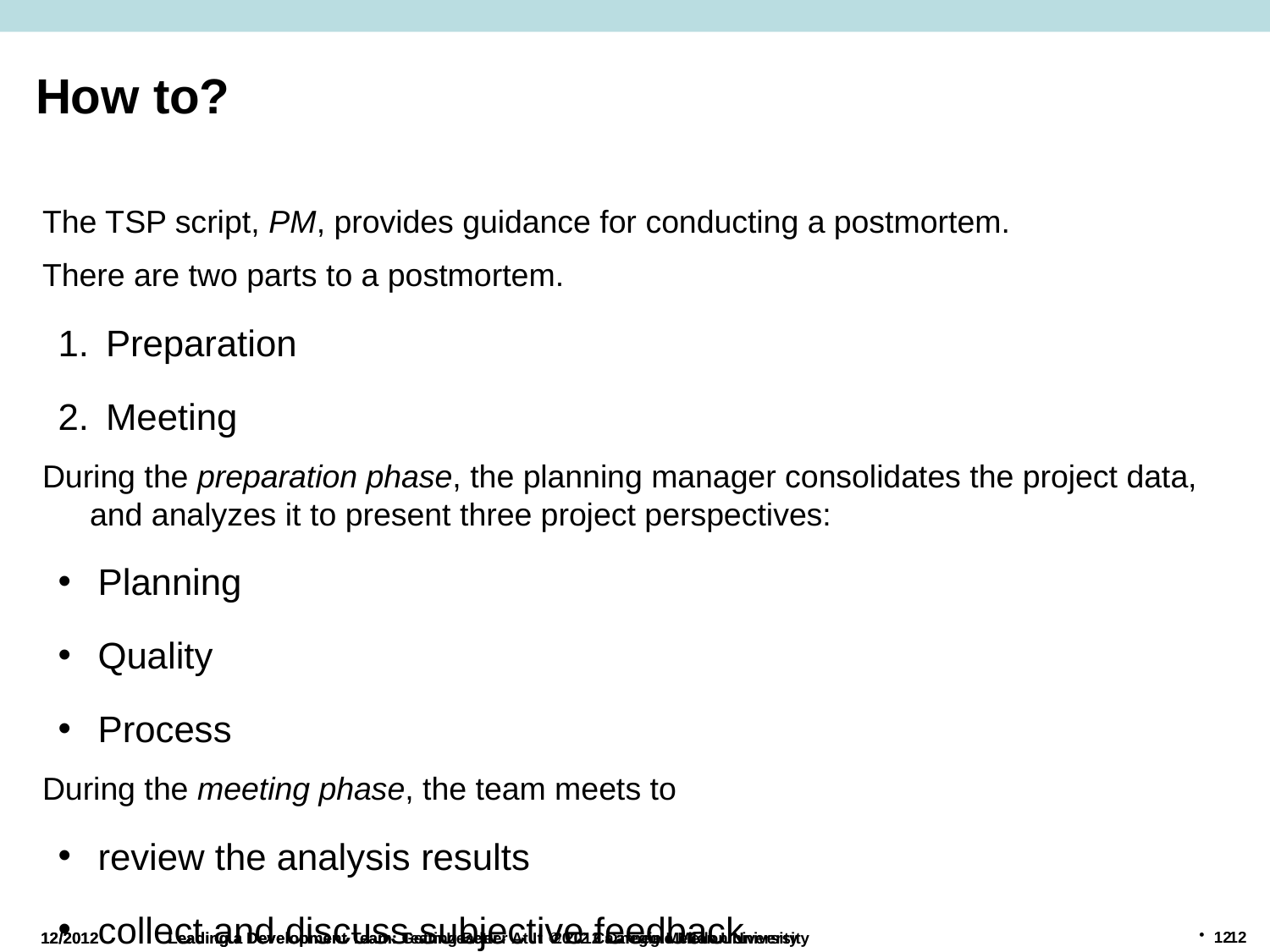

# How to?
The TSP script, PM, provides guidance for conducting a postmortem.
There are two parts to a postmortem.
Preparation
Meeting
During the preparation phase, the planning manager consolidates the project data, and analyzes it to present three project perspectives:
Planning
Quality
Process
During the meeting phase, the team meets to
review the analysis results
collect and discuss subjective feedback
draw conclusions
develop an action plan to address postmortem findings